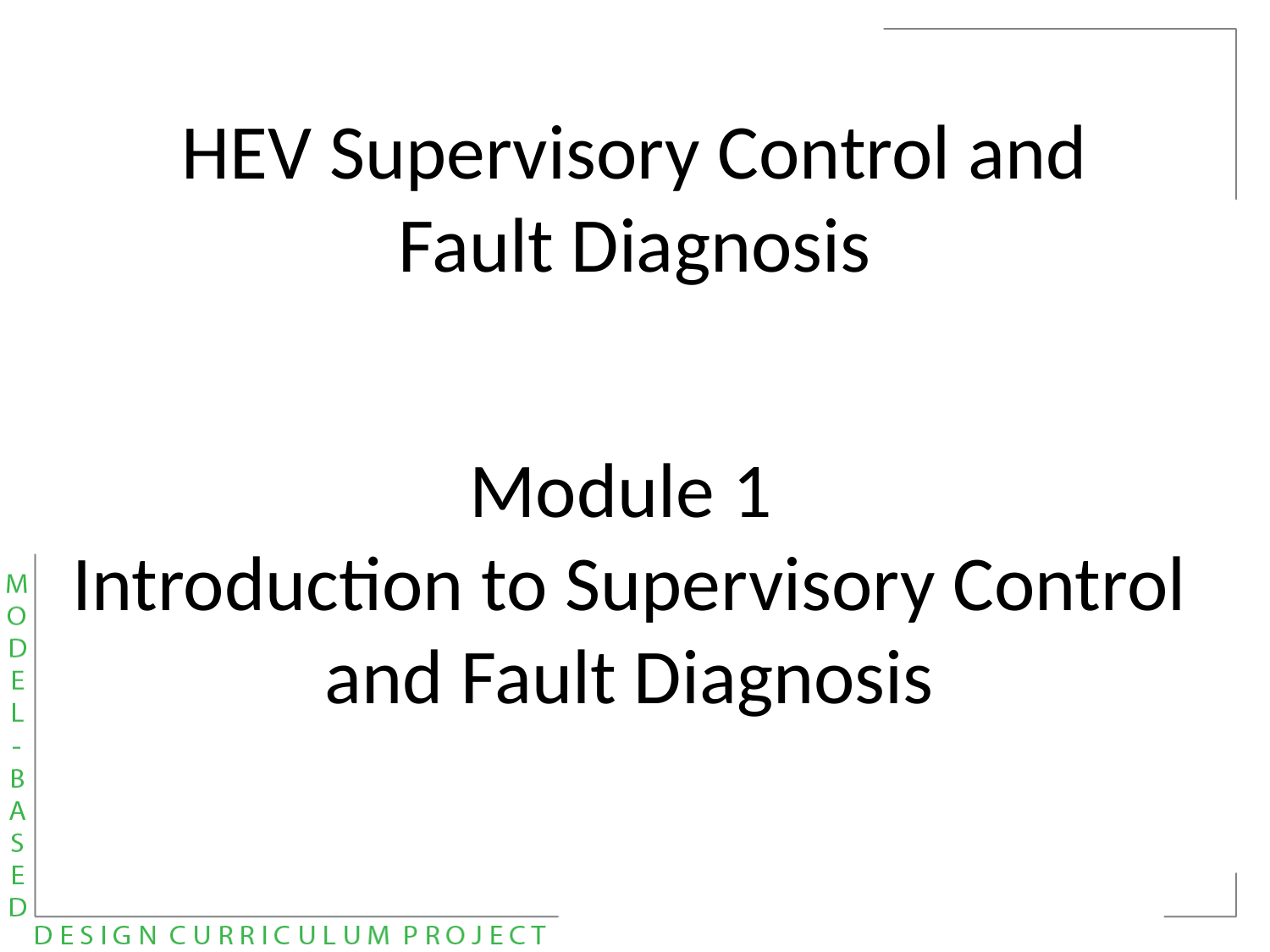

HEV Supervisory Control and Fault Diagnosis
Module 1
Introduction to Supervisory Control and Fault Diagnosis